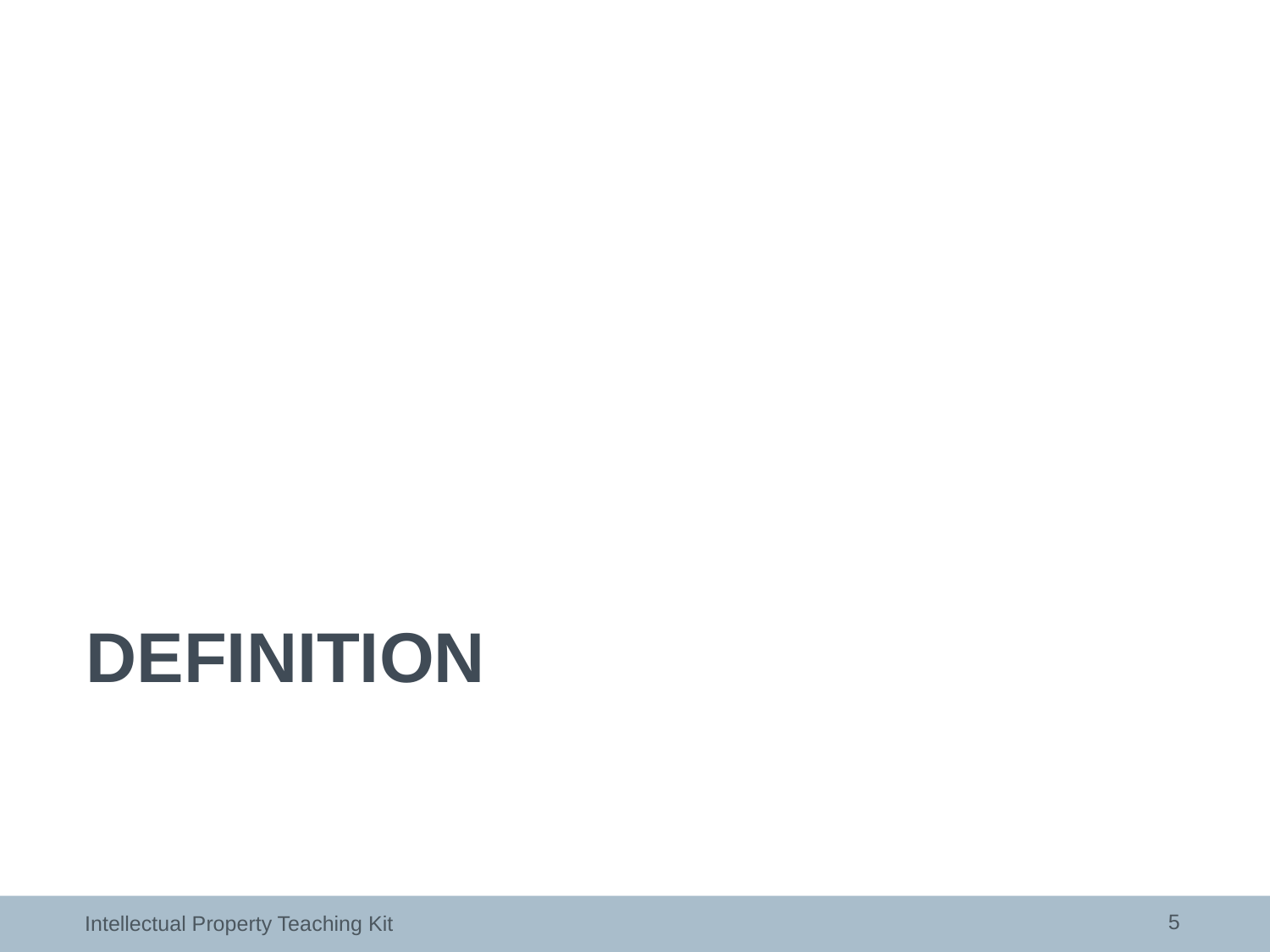

# Definition
5
Intellectual Property Teaching Kit